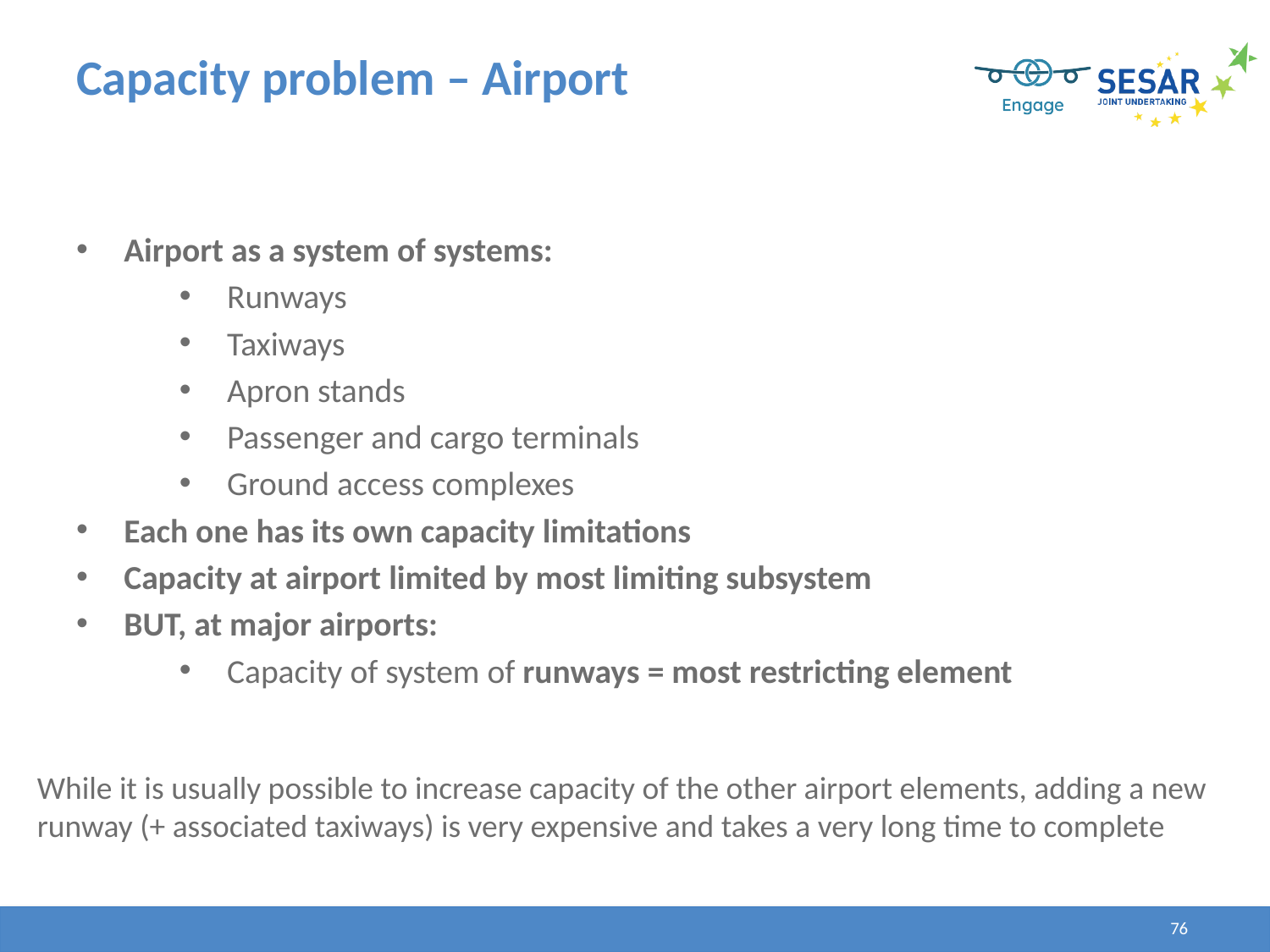

# Capacity problem – Airport
Airport as a system of systems:
Runways
Taxiways
Apron stands
Passenger and cargo terminals
Ground access complexes
Each one has its own capacity limitations
Capacity at airport limited by most limiting subsystem
BUT, at major airports:
Capacity of system of runways = most restricting element

While it is usually possible to increase capacity of the other airport elements, adding a new runway (+ associated taxiways) is very expensive and takes a very long time to complete
76